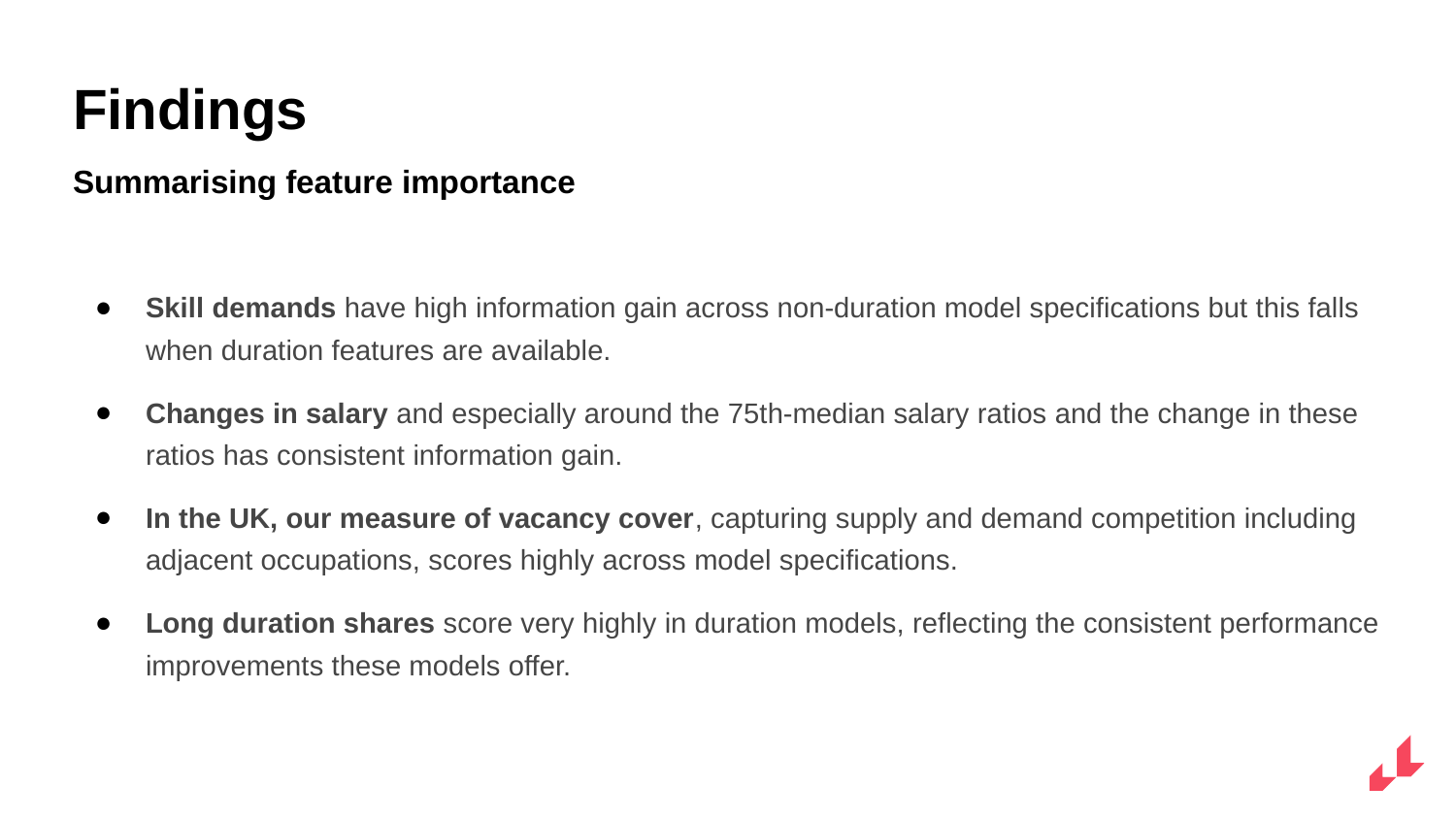

# Findings
Summarising feature importance
Skill demands have high information gain across non-duration model specifications but this falls when duration features are available.
Changes in salary and especially around the 75th-median salary ratios and the change in these ratios has consistent information gain.
In the UK, our measure of vacancy cover, capturing supply and demand competition including adjacent occupations, scores highly across model specifications.
Long duration shares score very highly in duration models, reflecting the consistent performance improvements these models offer.